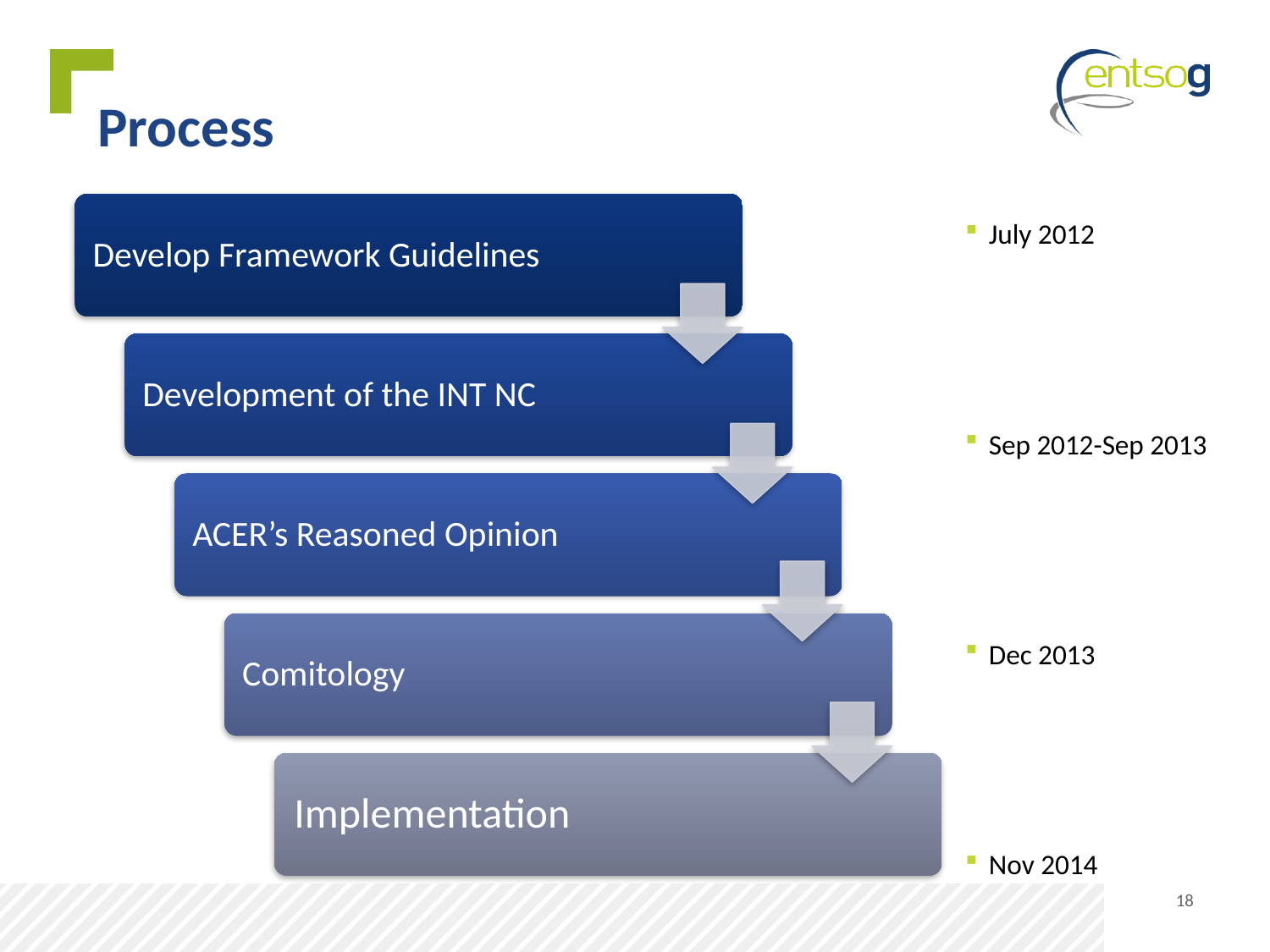

# Process

July 2012

Sep 2012-Sep 2013

Dec 2013

Nov 2014

May 2015–May 2016
Develop Framework Guidelines
Development of the INT NC
ACER’s Reasoned Opinion
Comitology
Implementation

18